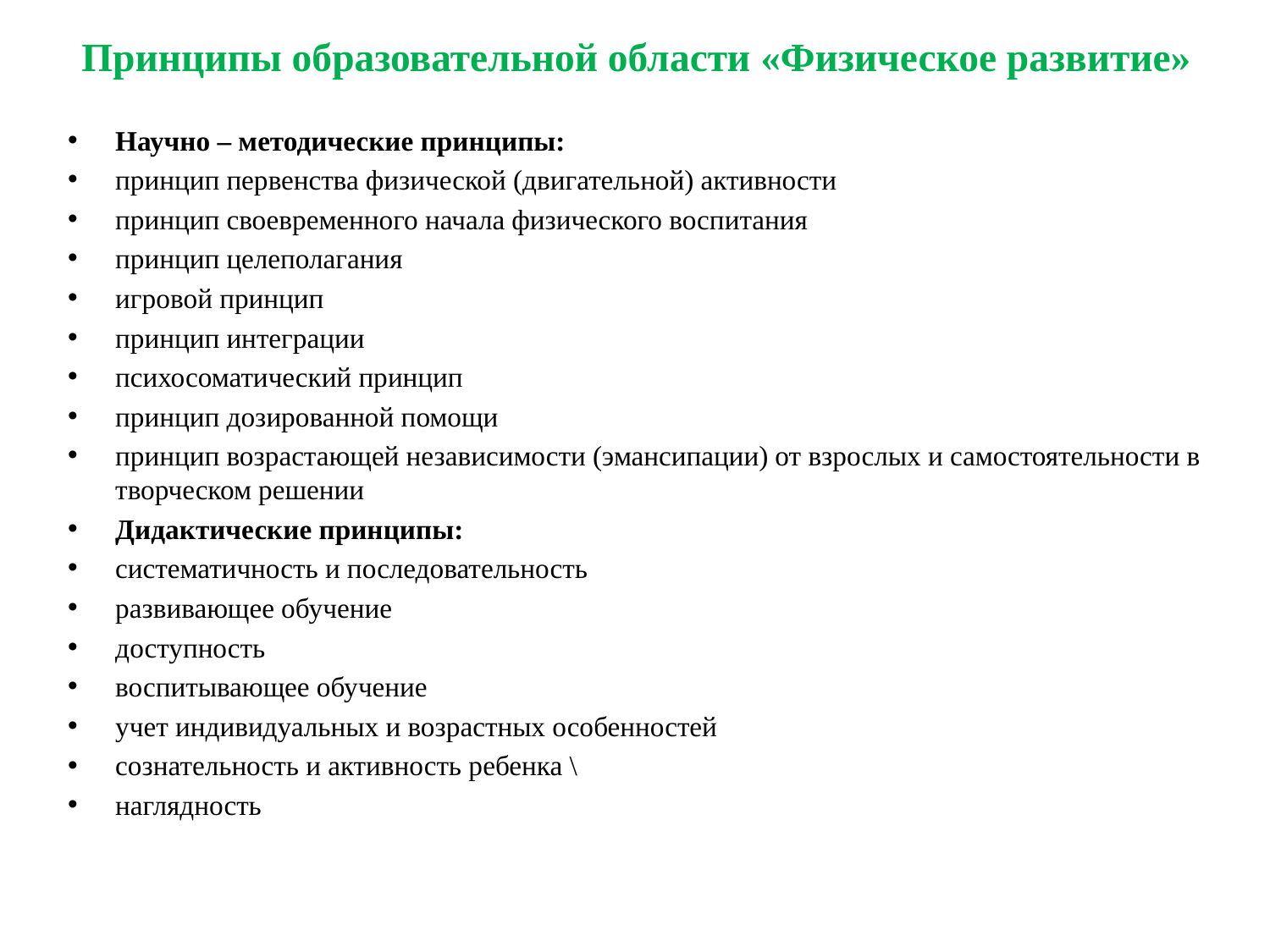

# Принципы образовательной области «Физическое развитие»
Научно – методические принципы:
принцип первенства физической (двигательной) активности
принцип своевременного начала физического воспитания
принцип целеполагания
игровой принцип
принцип интеграции
психосоматический принцип
принцип дозированной помощи
принцип возрастающей независимости (эмансипации) от взрослых и самостоятельности в творческом решении
Дидактические принципы:
систематичность и последовательность
развивающее обучение
доступность
воспитывающее обучение
учет индивидуальных и возрастных особенностей
сознательность и активность ребенка \
наглядность